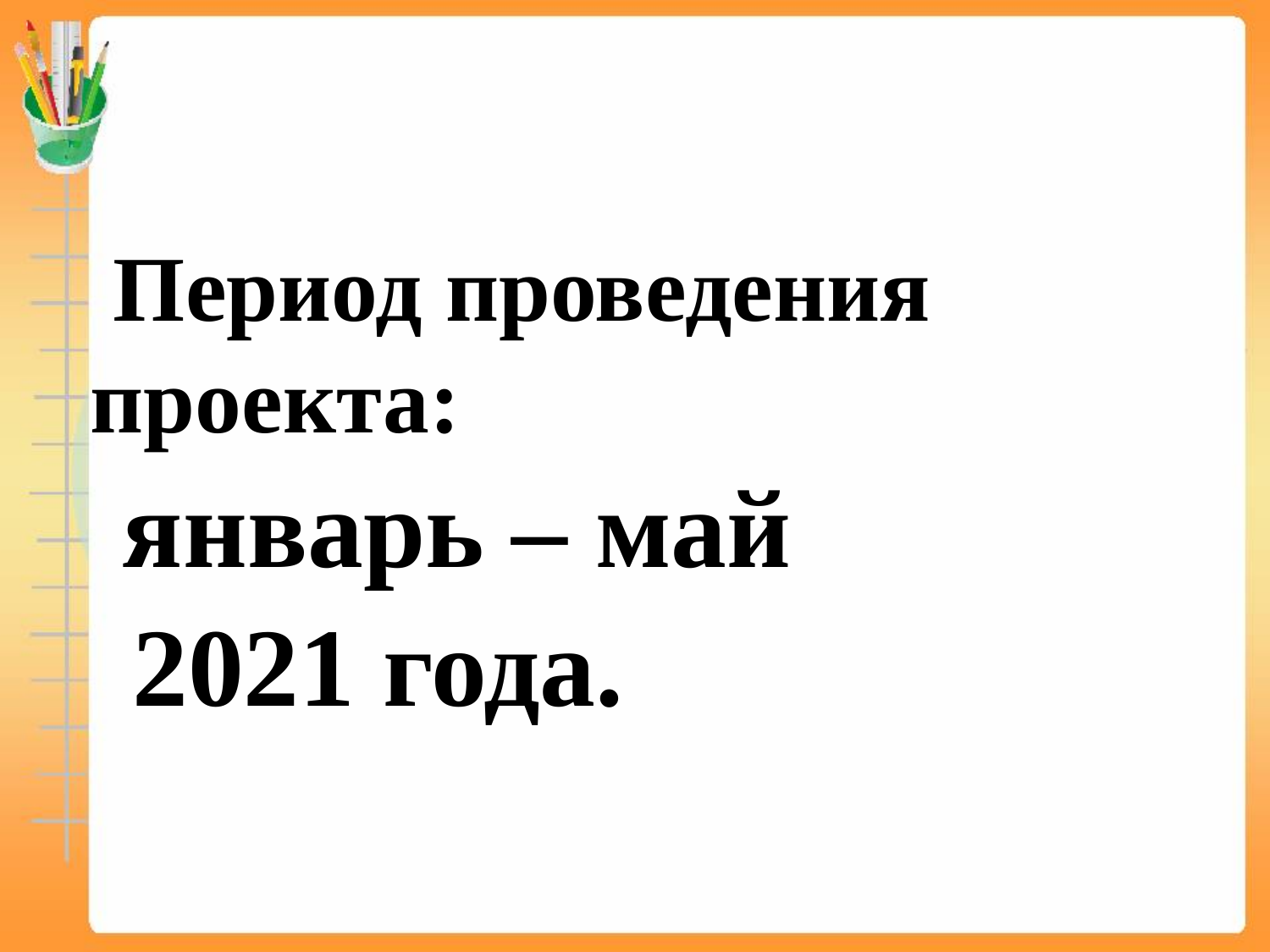

Период проведения     проекта:
  январь – май
  2021 года.